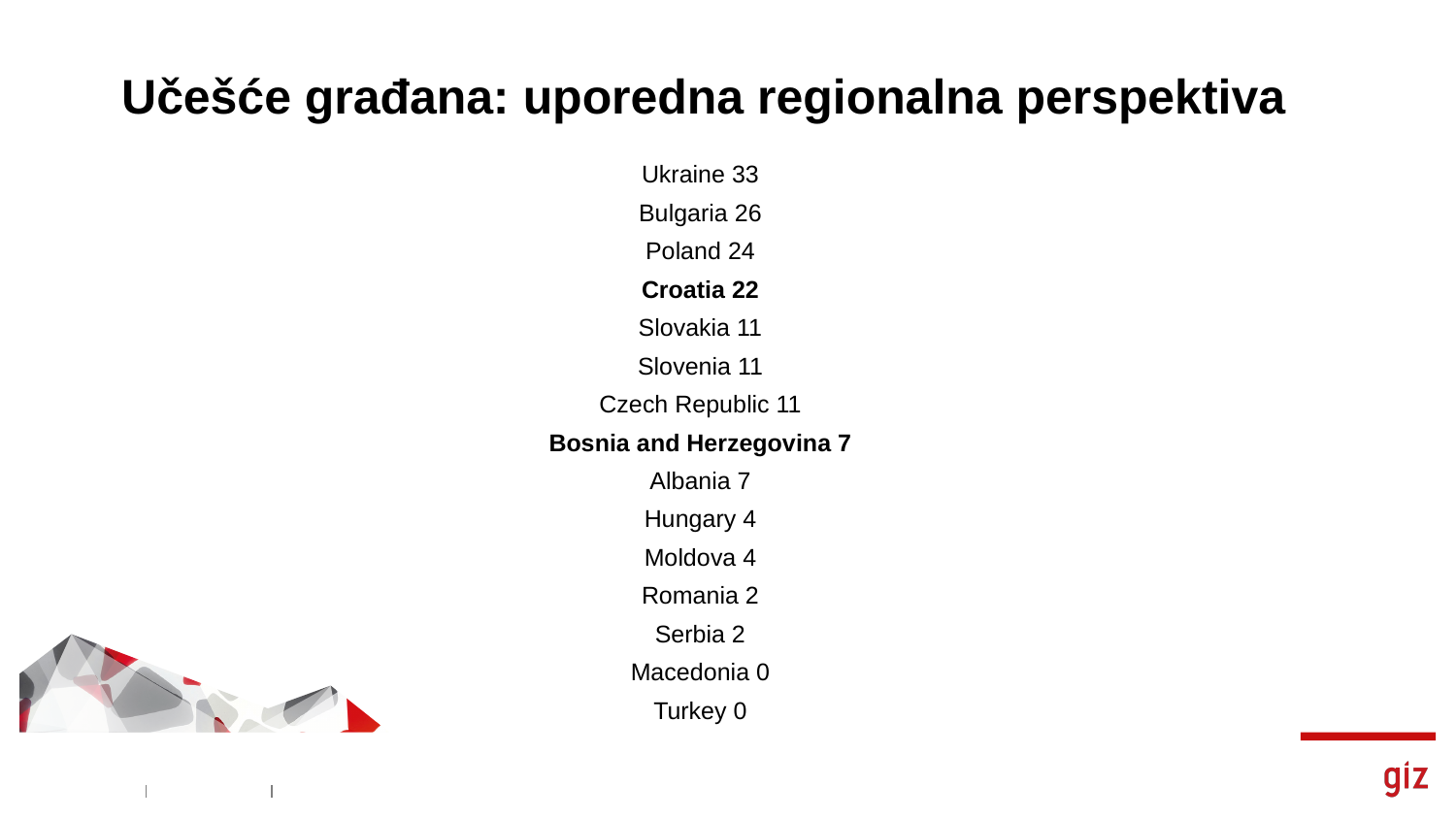

# Učešće građana: uporedna regionalna perspektiva
Ukraine 33
Bulgaria 26
Poland 24
Croatia 22
Slovakia 11
Slovenia 11
Czech Republic 11
Bosnia and Herzegovina 7
Albania 7
Hungary 4
Moldova 4
Romania 2
Serbia 2
Macedonia 0
Turkey 0